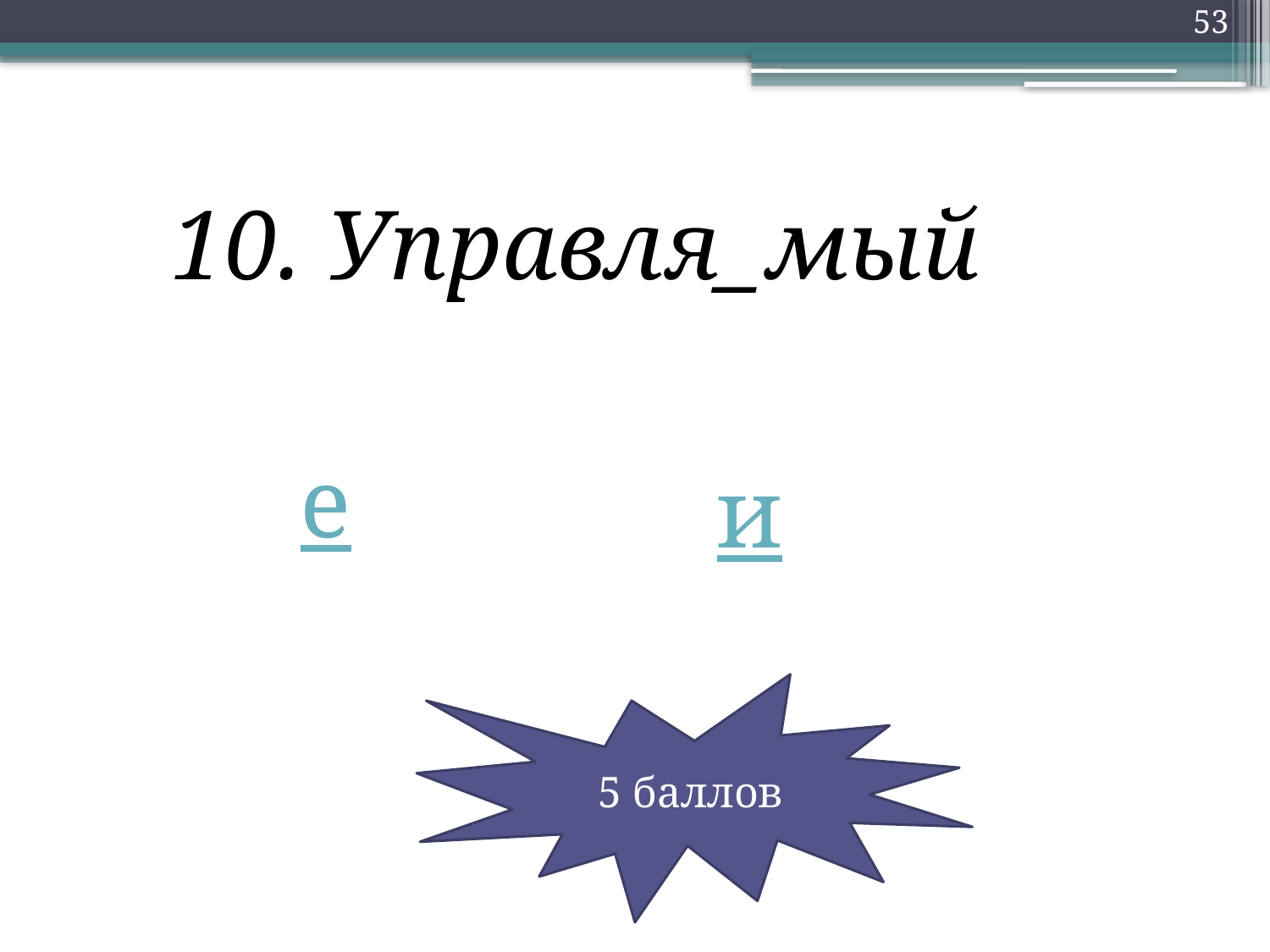

53
10. Управля_мый
е
и
5 баллов